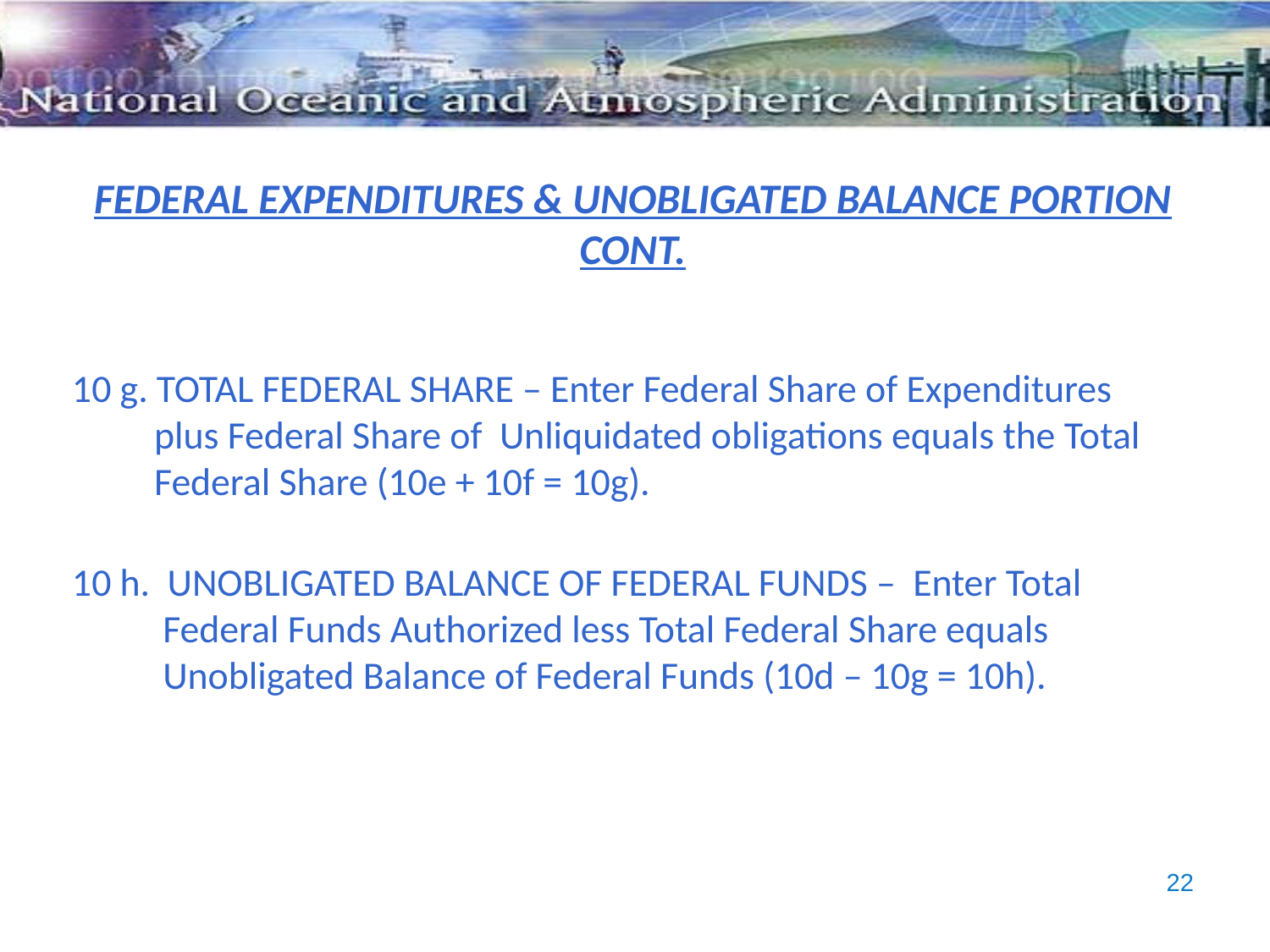

FEDERAL EXPENDITURES & UNOBLIGATED BALANCE PORTION CONT.
10 g. TOTAL FEDERAL SHARE – Enter Federal Share of Expenditures
    plus Federal Share of  Unliquidated obligations equals the Total
    Federal Share (10e + 10f = 10g).
10 h.  UNOBLIGATED BALANCE OF FEDERAL FUNDS –  Enter Total
     Federal Funds Authorized less Total Federal Share equals
     Unobligated Balance of Federal Funds (10d – 10g = 10h).
22